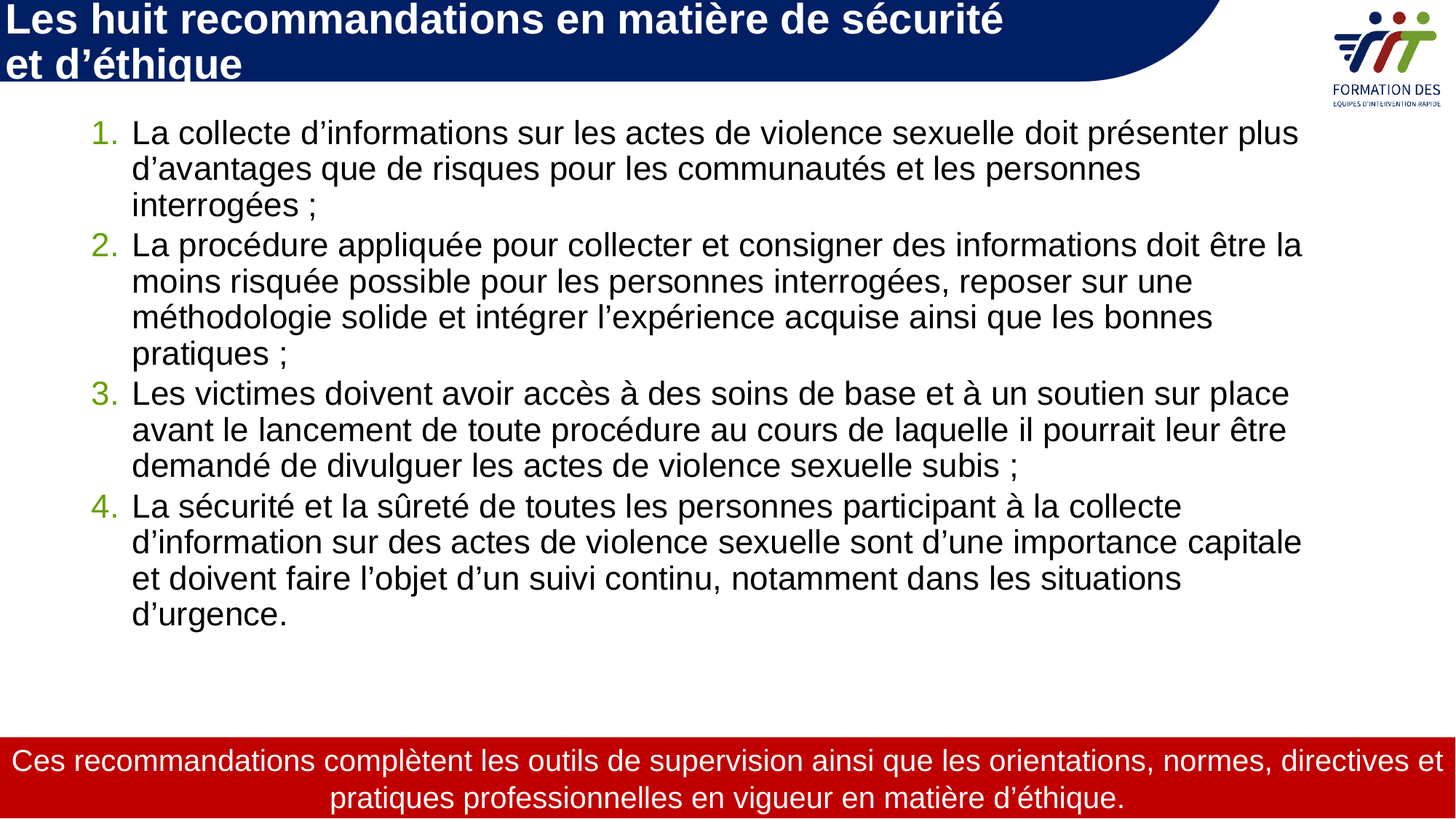

Les huit recommandations en matière de sécurité
et d’éthique
La collecte d’informations sur les actes de violence sexuelle doit présenter plus d’avantages que de risques pour les communautés et les personnes interrogées ;
La procédure appliquée pour collecter et consigner des informations doit être la moins risquée possible pour les personnes interrogées, reposer sur une méthodologie solide et intégrer l’expérience acquise ainsi que les bonnes pratiques ;
Les victimes doivent avoir accès à des soins de base et à un soutien sur place avant le lancement de toute procédure au cours de laquelle il pourrait leur être demandé de divulguer les actes de violence sexuelle subis ;
La sécurité et la sûreté de toutes les personnes participant à la collecte d’information sur des actes de violence sexuelle sont d’une importance capitale et doivent faire l’objet d’un suivi continu, notamment dans les situations d’urgence.
Ces recommandations complètent les outils de supervision ainsi que les orientations, normes, directives et pratiques professionnelles en vigueur en matière d’éthique.
24